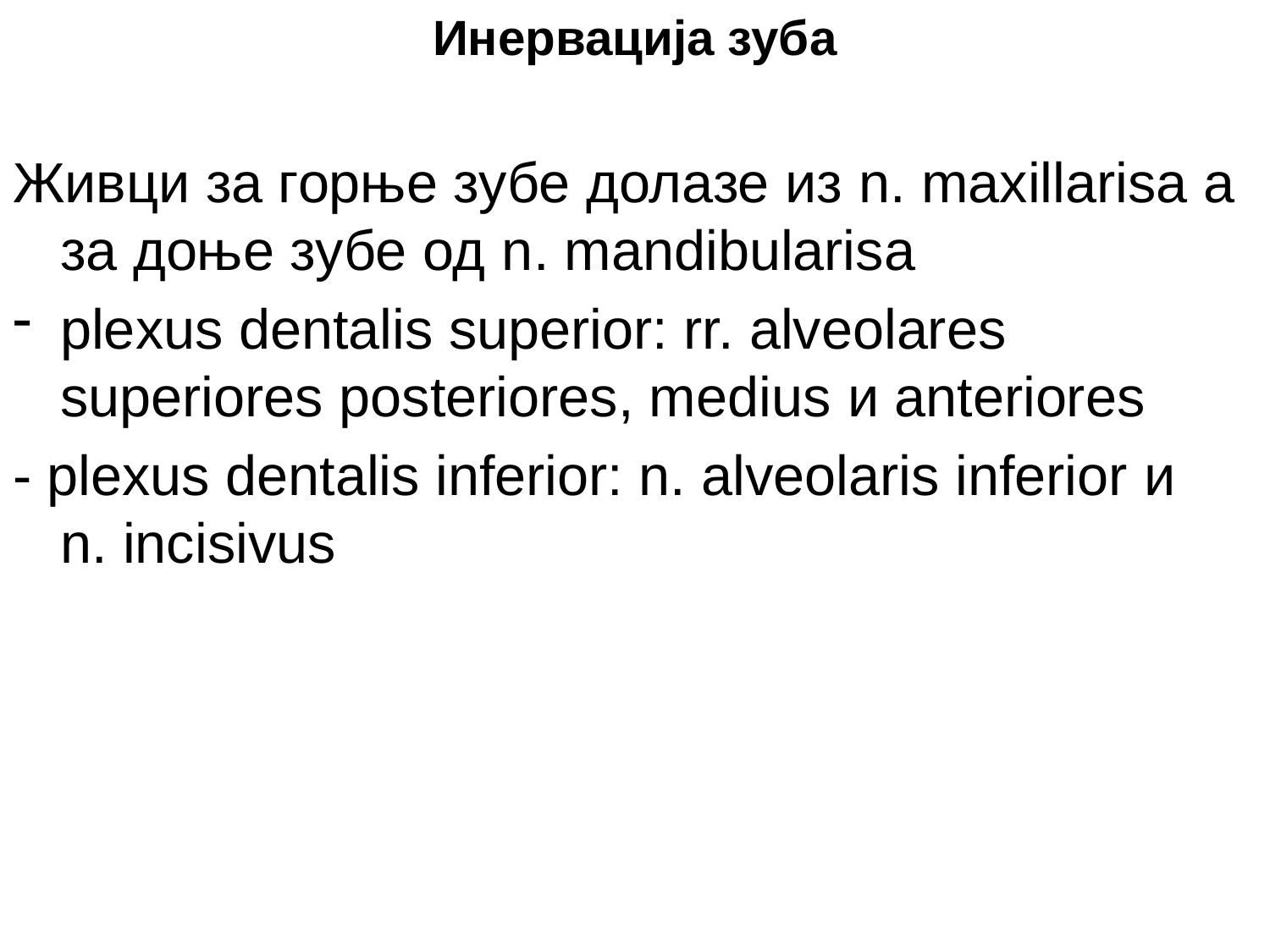

Инервација зубa

Живци за горње зубе долазе из n. maxillarisa a за доње зубе од n. mandibularisa
plexus dentalis superior: rr. alveolares superiores posteriores, medius и anteriores
- plexus dentalis inferior: n. alveolaris inferior и
n. incisivus